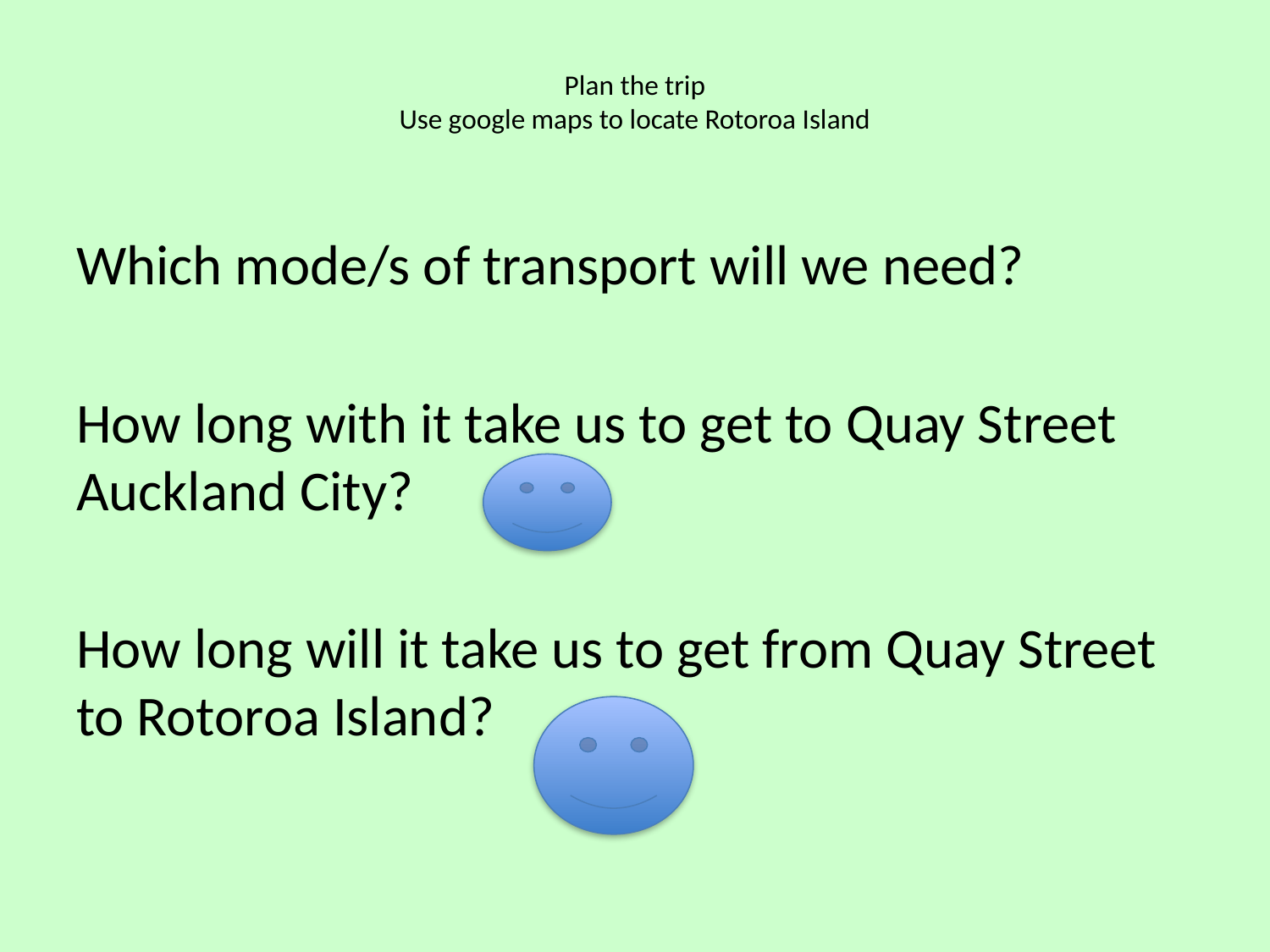

# Plan the trip Use google maps to locate Rotoroa Island
Which mode/s of transport will we need?

How long with it take us to get to Quay Street Auckland City?

How long will it take us to get from Quay Street to Rotoroa Island?